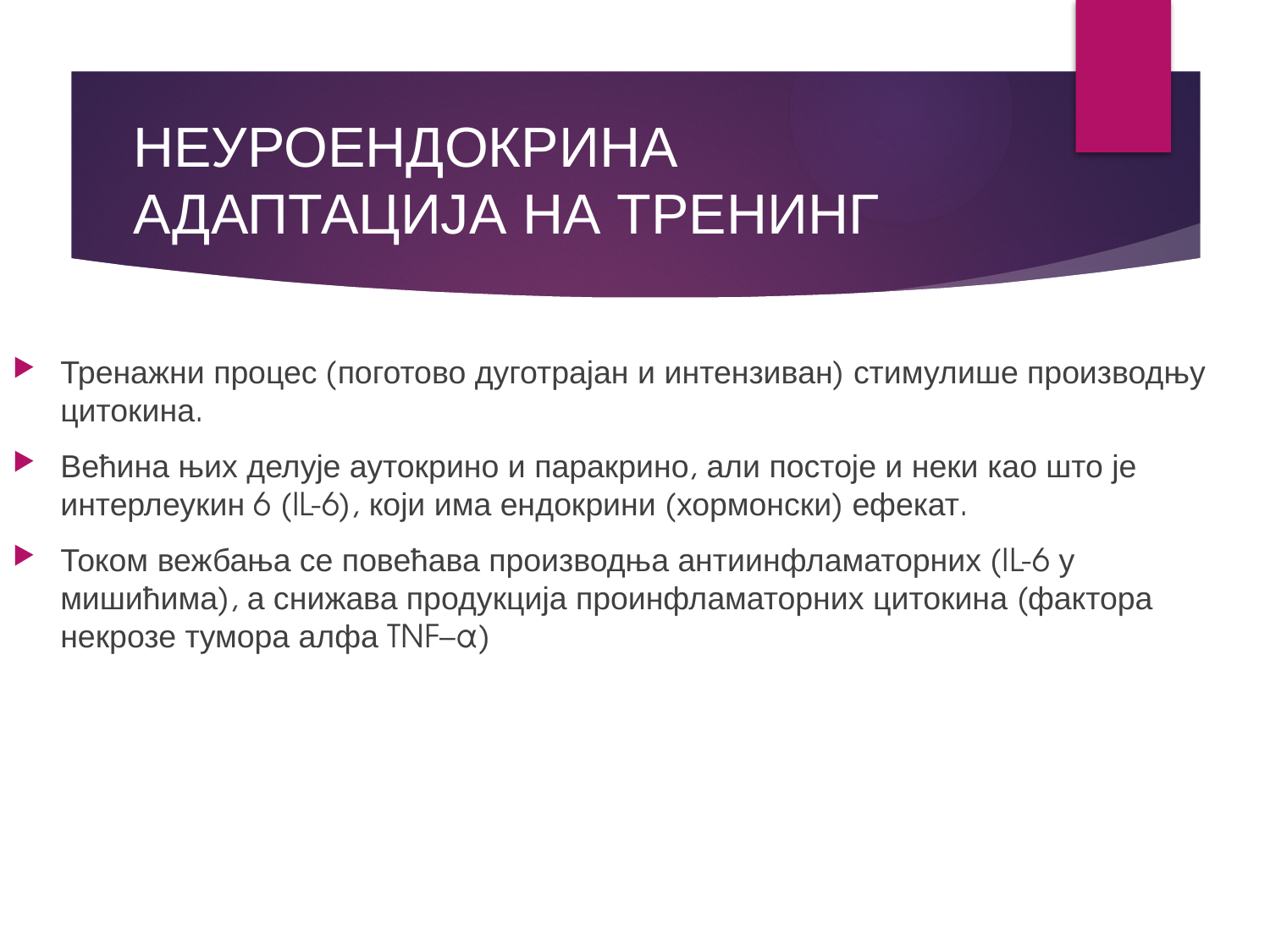

# НЕУРОЕНДОКРИНА АДАПТАЦИЈА НА ТРЕНИНГ
Тренажни процес (поготово дуготрајан и интензиван) стимулише производњу цитокина.
Већина њих делује аутокрино и паракрино, али постоје и неки као што је интерлеукин 6 (IL-6), који има ендокрини (хормонски) ефекат.
Током вежбања се повећава производња антиинфламаторних (IL-6 у мишићима), а снижава продукција проинфламаторних цитокина (фактора некрозе тумора алфа TNF–α)